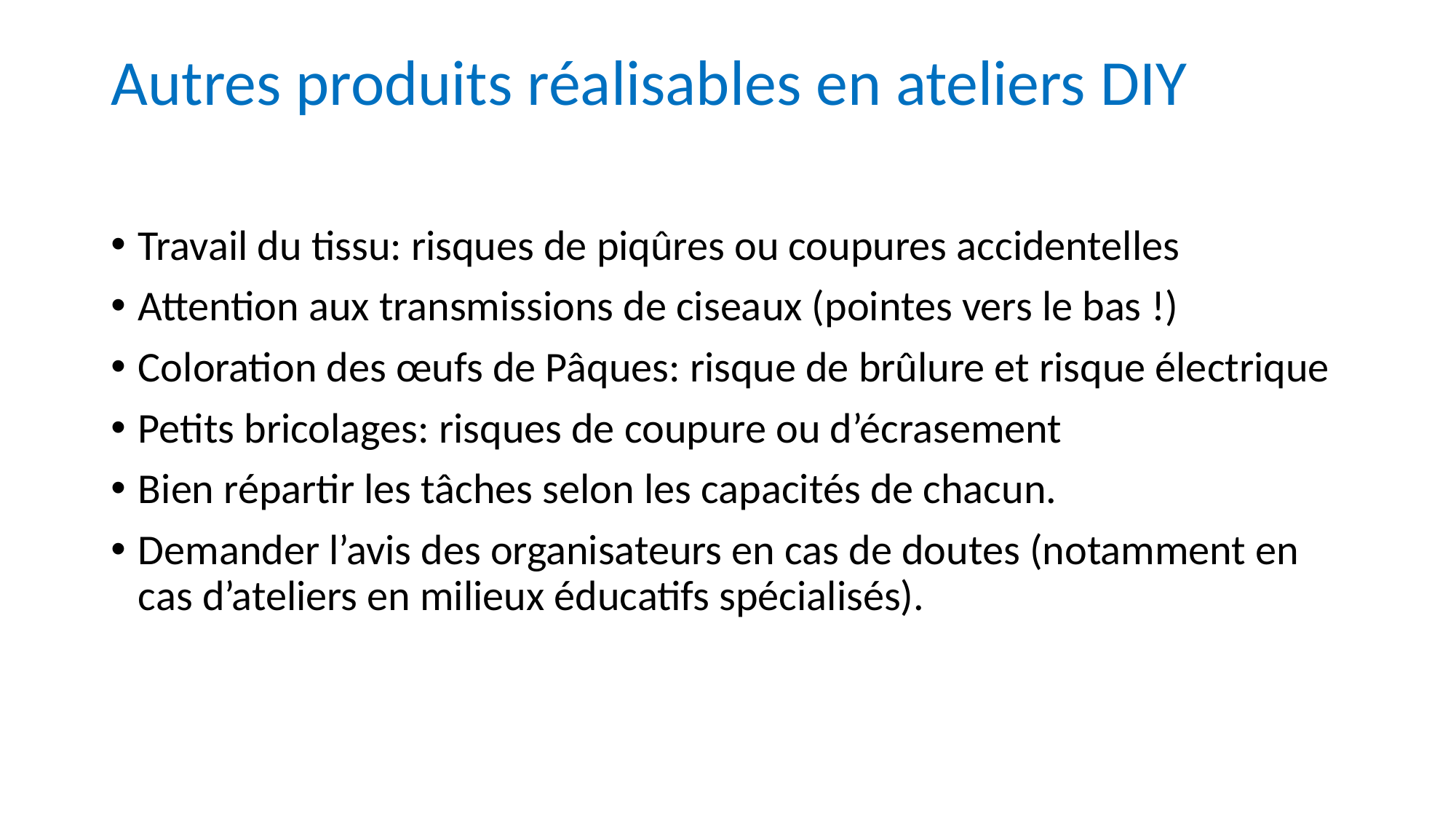

# Autres produits réalisables en ateliers DIY
Travail du tissu: risques de piqûres ou coupures accidentelles
Attention aux transmissions de ciseaux (pointes vers le bas !)
Coloration des œufs de Pâques: risque de brûlure et risque électrique
Petits bricolages: risques de coupure ou d’écrasement
Bien répartir les tâches selon les capacités de chacun.
Demander l’avis des organisateurs en cas de doutes (notamment en cas d’ateliers en milieux éducatifs spécialisés).